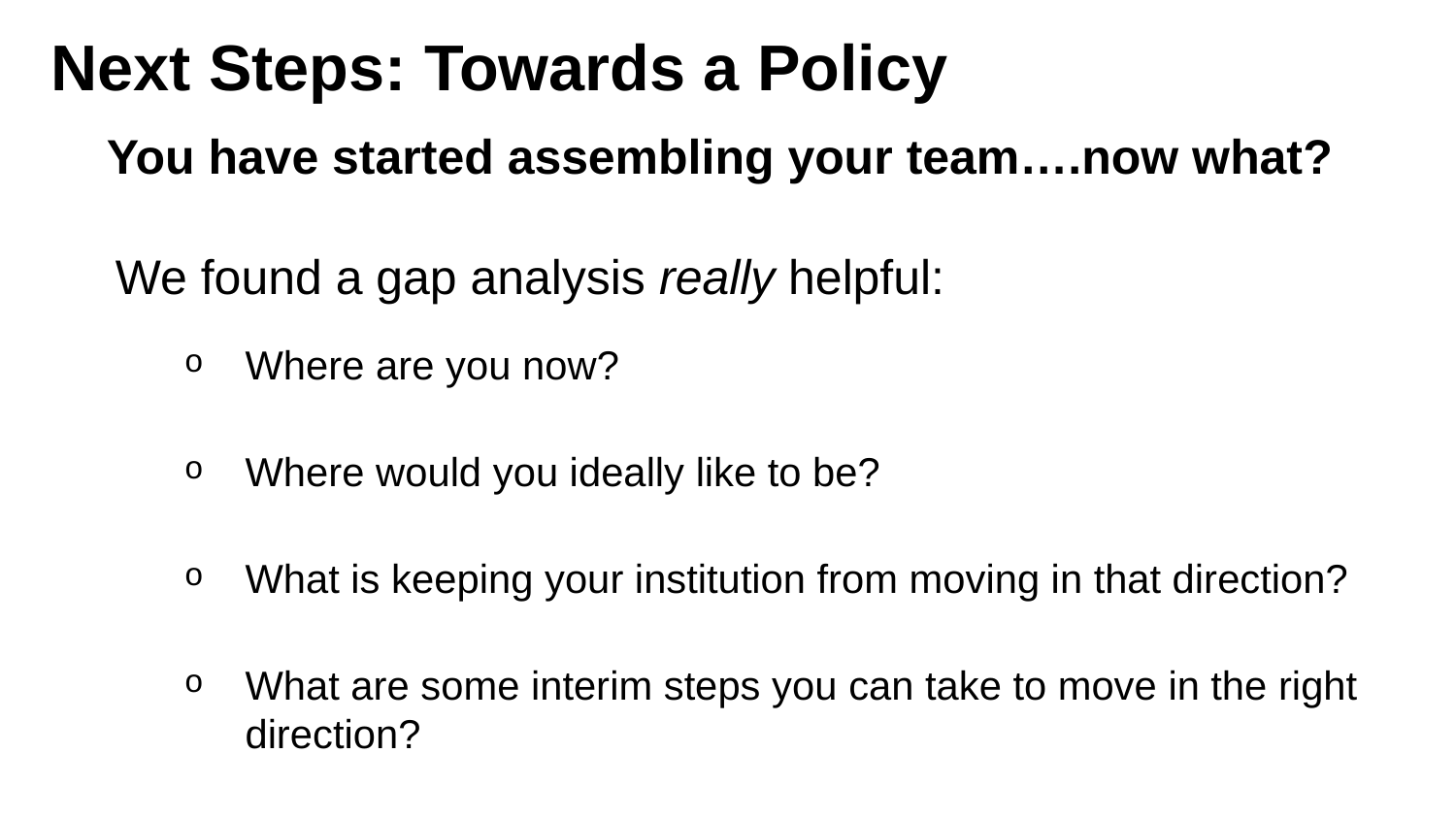

# Next Steps: Towards a Policy
You have started assembling your team….now what?
We found a gap analysis really helpful:
Where are you now?
Where would you ideally like to be?
What is keeping your institution from moving in that direction?
What are some interim steps you can take to move in the right direction?